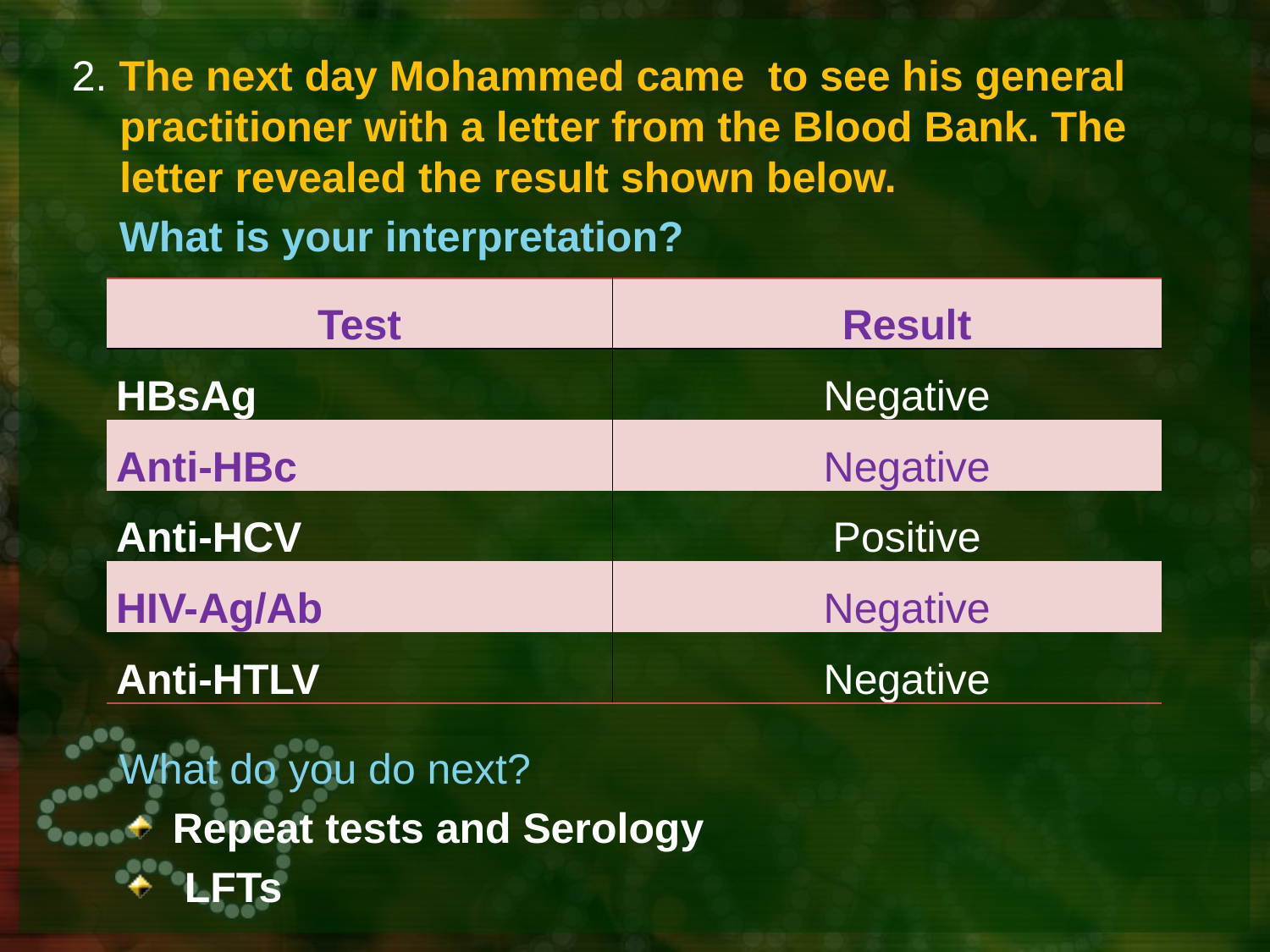

2. The next day Mohammed came  to see his general practitioner with a letter from the Blood Bank. The letter revealed the result shown below.
    What is your interpretation?

    What do you do next?
Repeat tests and Serology
 LFTs

| Test |  | Result |
| --- | --- | --- |
| HBsAg |  | Negative |
| Anti-HBc |  | Negative |
| Anti-HCV |  | Positive |
| HIV-Ag/Ab |  | Negative |
| Anti-HTLV |  | Negative |